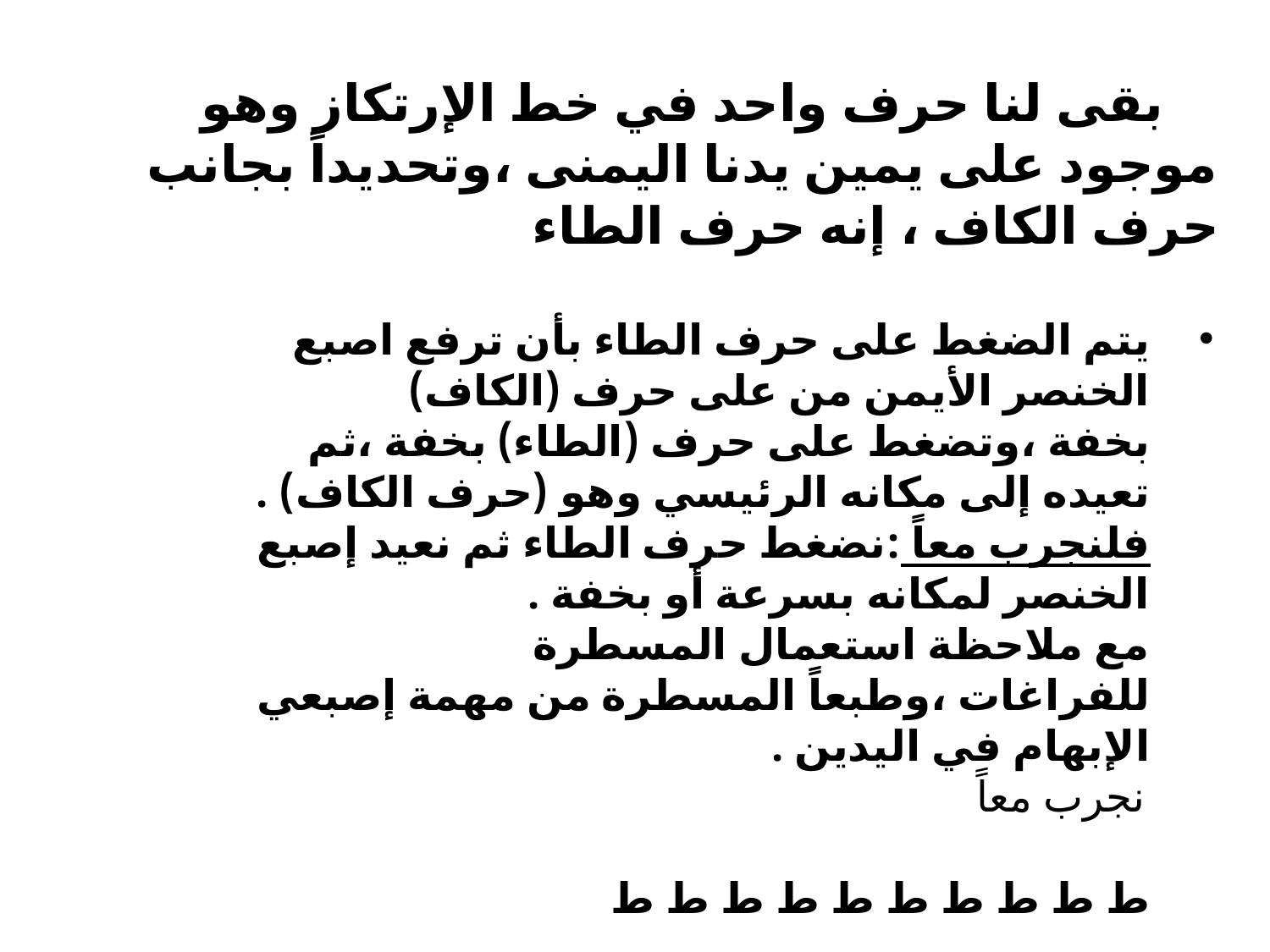

# بقى لنا حرف واحد في خط الإرتكاز وهو موجود على يمين يدنا اليمنى ،وتحديداً بجانب حرف الكاف ، إنه حرف الطاء
يتم الضغط على حرف الطاء بأن ترفع اصبع الخنصر الأيمن من على حرف (الكاف) بخفة ،وتضغط على حرف (الطاء) بخفة ،ثم تعيده إلى مكانه الرئيسي وهو (حرف الكاف) .
فلنجرب معاً :نضغط حرف الطاء ثم نعيد إصبع الخنصر لمكانه بسرعة أو بخفة .
مع ملاحظة استعمال المسطرة للفراغات ،وطبعاً المسطرة من مهمة إصبعي الإبهام في اليدين .
نجرب معاً
ط ط ط ط ط ط ط ط ط ط